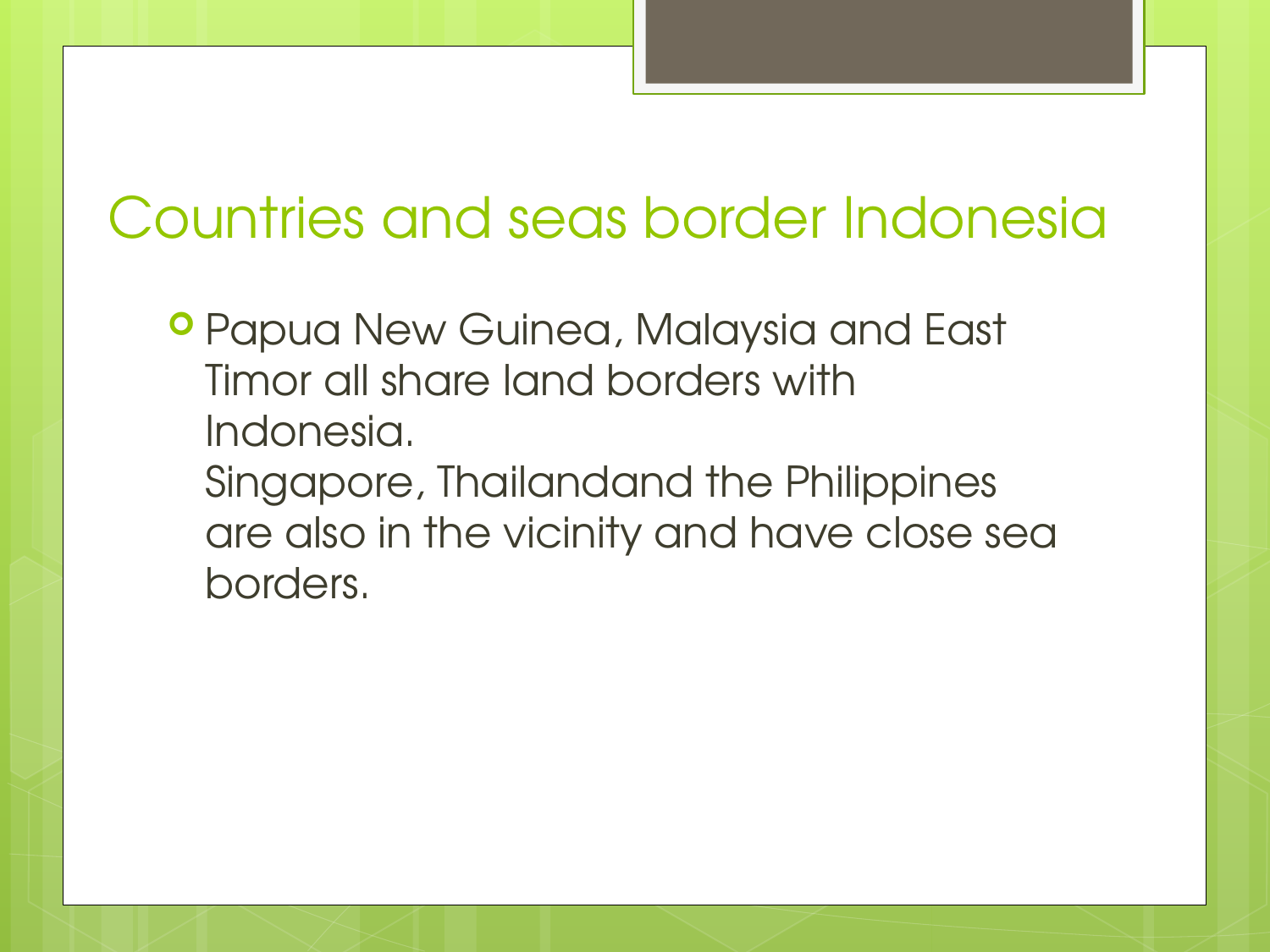

# Countries and seas border Indonesia
Papua New Guinea, Malaysia and East Timor all share land borders with Indonesia.
Singapore, Thailandand the Philippines are also in the vicinity and have close sea borders.